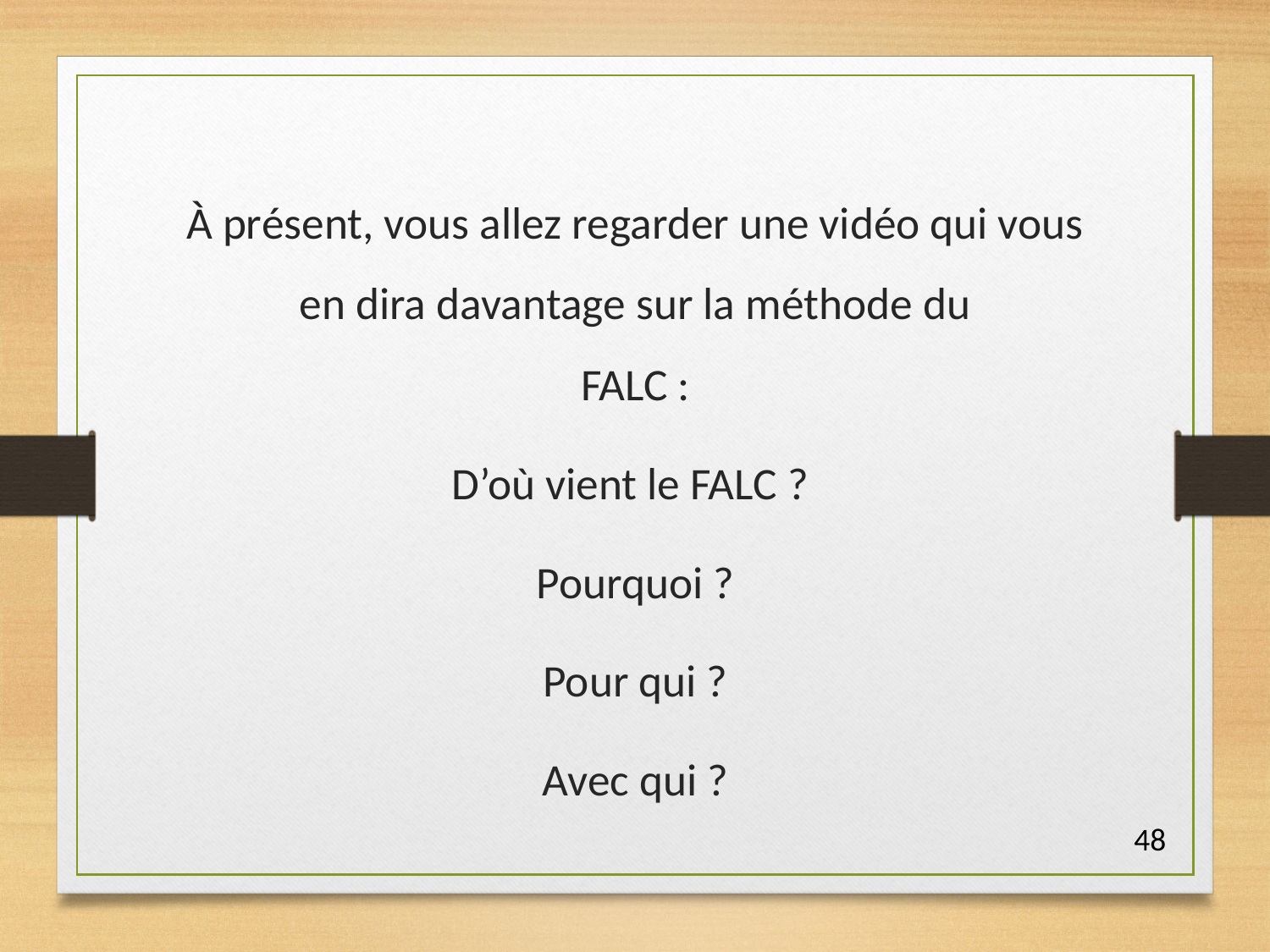

À présent, vous allez regarder une vidéo qui vous en dira davantage sur la méthode du
FALC :
D’où vient le FALC ?
Pourquoi ?
Pour qui ?
Avec qui ?

48